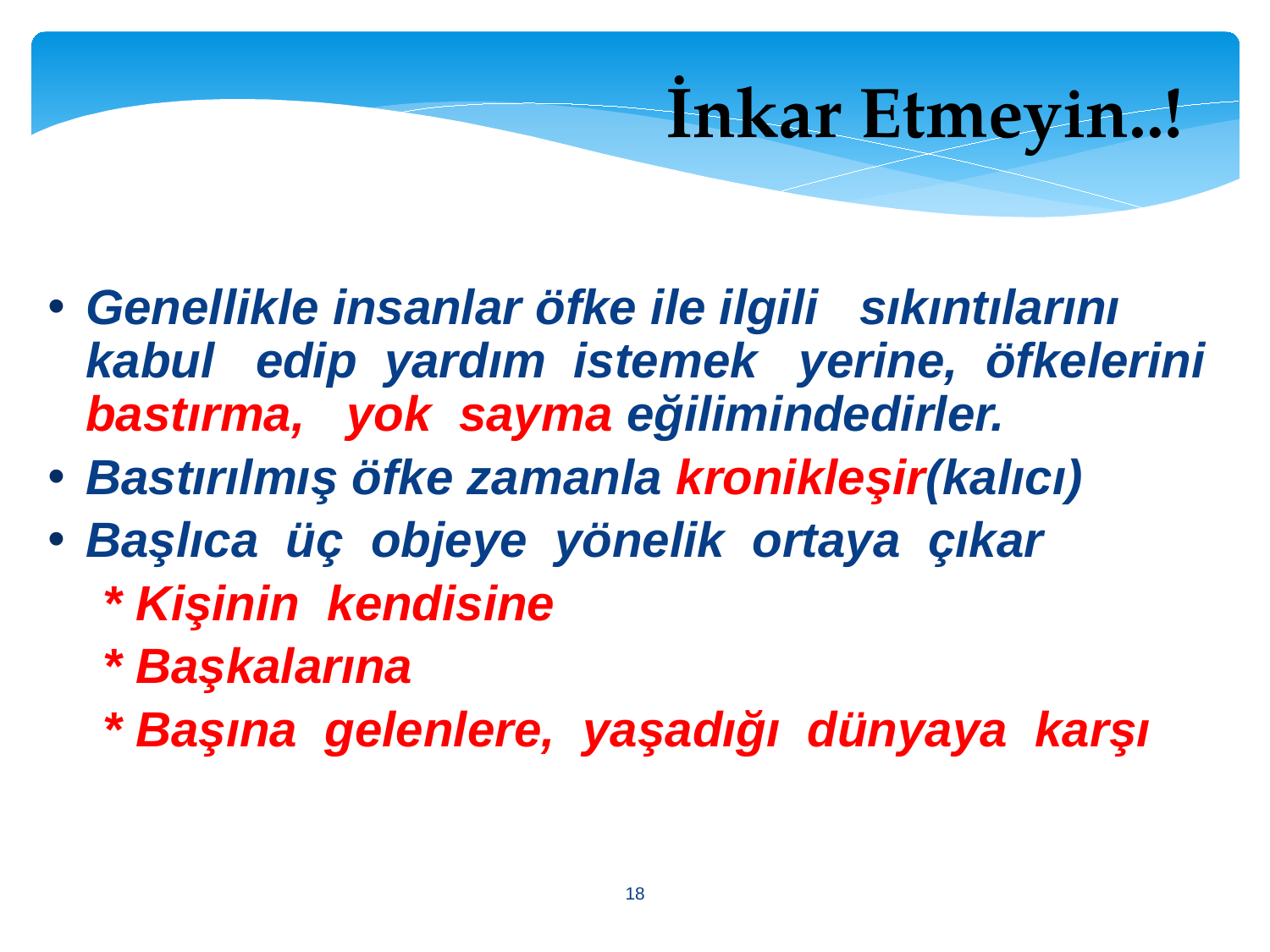

İnkar Etmeyin..!
Genellikle insanlar öfke ile ilgili   sıkıntılarını   kabul   edip  yardım  istemek   yerine,  öfkelerini bastırma,   yok  sayma eğilimindedirler.
Bastırılmış öfke zamanla kronikleşir(kalıcı)
Başlıca  üç  objeye  yönelik  ortaya  çıkar
    * Kişinin  kendisine
    * Başkalarına
    * Başına  gelenlere,  yaşadığı  dünyaya  karşı

18